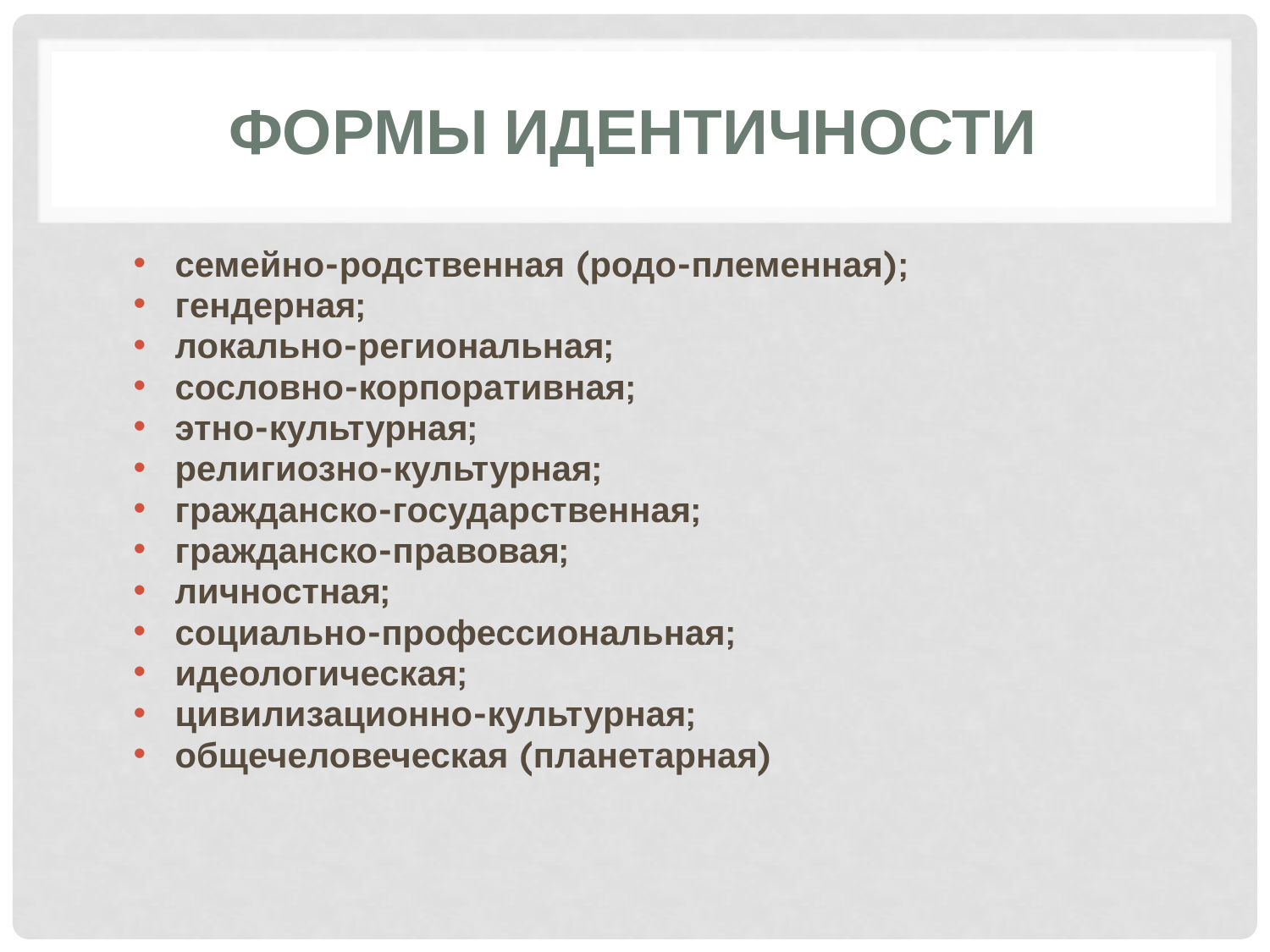

# ФОРМЫ ИДЕНТИЧНОСТИ
 семейно-родственная (родо-племенная);
 гендерная;
 локально-региональная;
 сословно-корпоративная;
 этно-культурная;
 религиозно-культурная;
 гражданско-государственная;
 гражданско-правовая;
 личностная;
 социально-профессиональная;
 идеологическая;
 цивилизационно-культурная;
 общечеловеческая (планетарная)